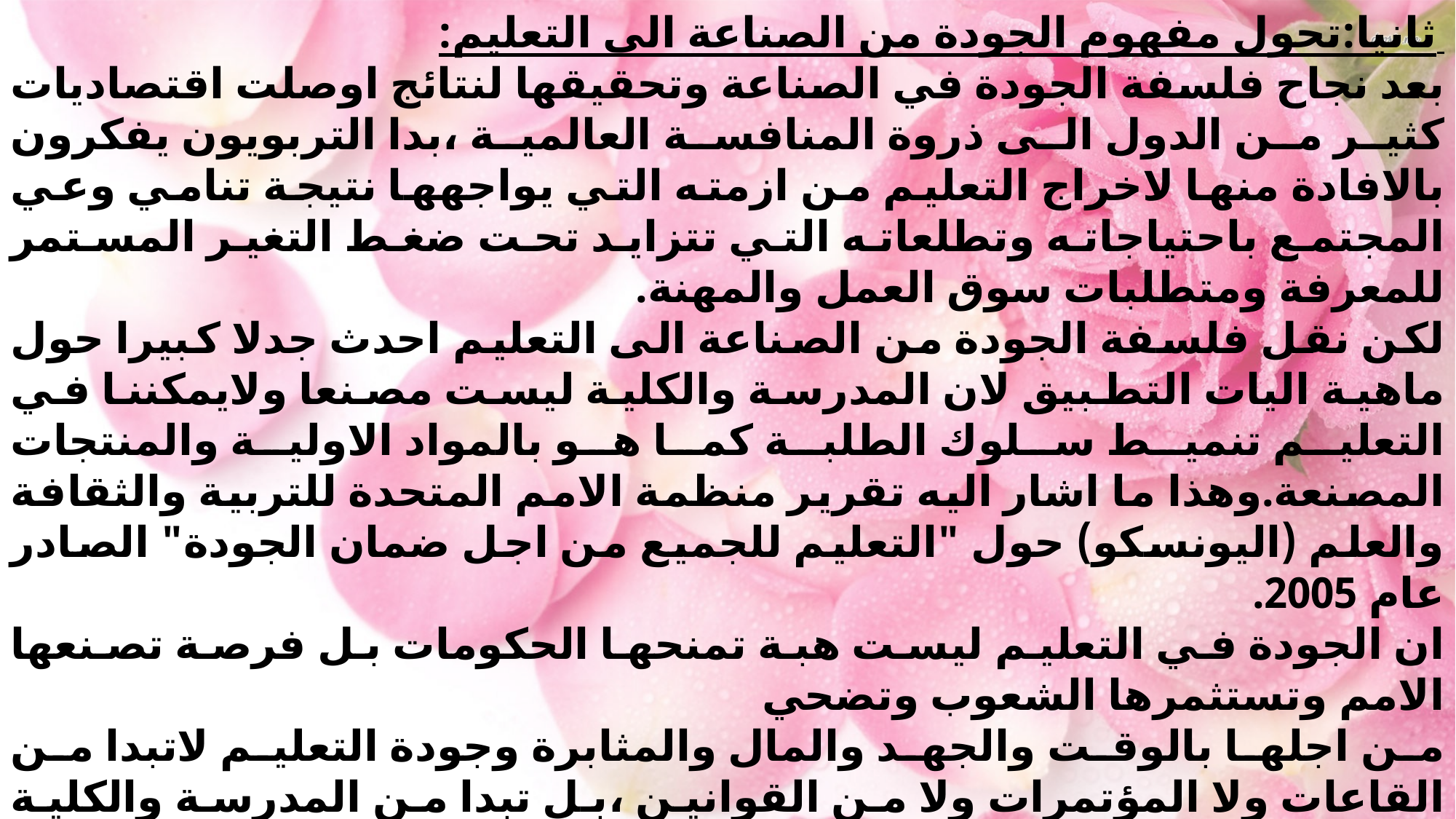

ثانيا:تحول مفهوم الجودة من الصناعة الى التعليم:
بعد نجاح فلسفة الجودة في الصناعة وتحقيقها لنتائج اوصلت اقتصاديات كثير من الدول الى ذروة المنافسة العالمية ،بدا التربويون يفكرون بالافادة منها لاخراج التعليم من ازمته التي يواجهها نتيجة تنامي وعي المجتمع باحتياجاته وتطلعاته التي تتزايد تحت ضغط التغير المستمر للمعرفة ومتطلبات سوق العمل والمهنة.
لكن نقل فلسفة الجودة من الصناعة الى التعليم احدث جدلا كبيرا حول ماهية اليات التطبيق لان المدرسة والكلية ليست مصنعا ولايمكننا في التعليم تنميط سلوك الطلبة كما هو بالمواد الاولية والمنتجات المصنعة.وهذا ما اشار اليه تقرير منظمة الامم المتحدة للتربية والثقافة والعلم (اليونسكو) حول "التعليم للجميع من اجل ضمان الجودة" الصادر عام 2005.
ان الجودة في التعليم ليست هبة تمنحها الحكومات بل فرصة تصنعها الامم وتستثمرها الشعوب وتضحي
من اجلها بالوقت والجهد والمال والمثابرة وجودة التعليم لاتبدا من القاعات ولا المؤتمرات ولا من القوانين ،بل تبدا من المدرسة والكلية ومن الفصول ومن اهتمام الوالدين ومن مشاركة الادارة والتدريسين والطلبة في تحمل مسؤولية التعليم وضبط جودته.